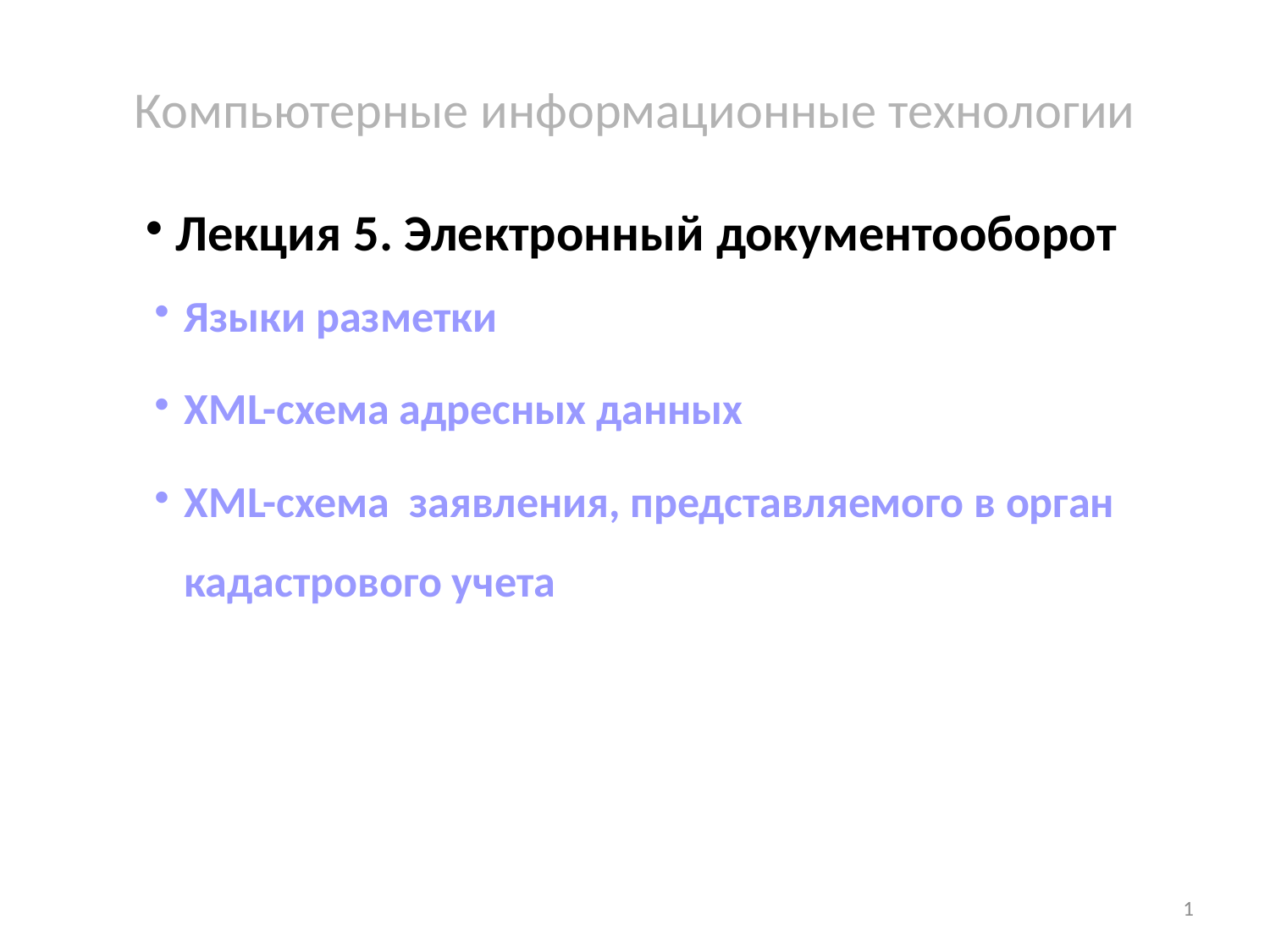

Компьютерные информационные технологии

Лекция 5. Электронный документооборот
Языки разметки
XML-cхема адресных данных
XML-схема  заявления, представляемого в орган кадастрового учета

1